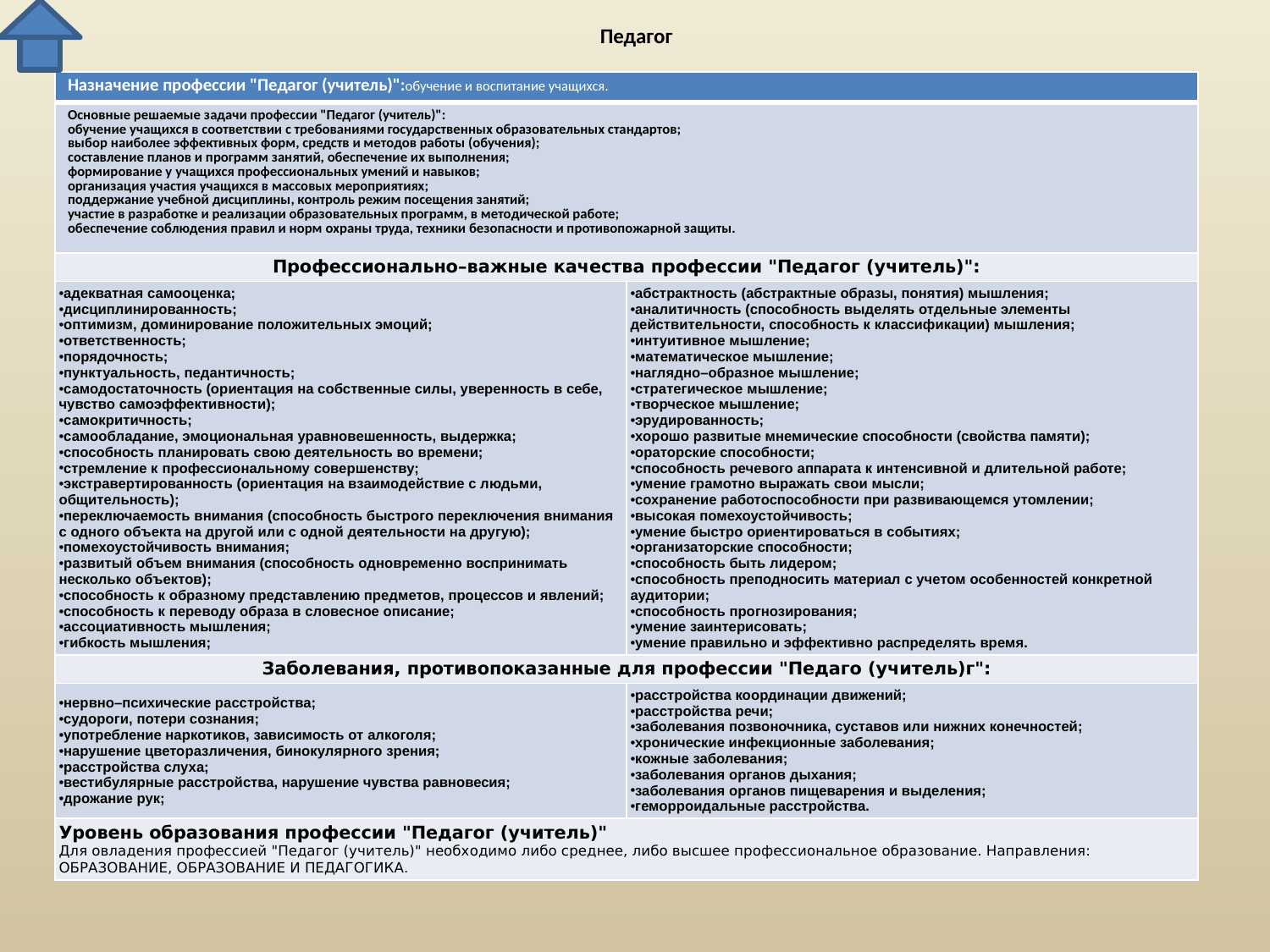

# Педагог
| Назначение профессии "Педагог (учитель)":обучение и воспитание учащихся. |  |
| --- | --- |
| Основные решаемые задачи профессии "Педагог (учитель)": обучение учащихся в соответствии с требованиями государственных образовательных стандартов; выбор наиболее эффективных форм, средств и методов работы (обучения); составление планов и программ занятий, обеспечение их выполнения; формирование у учащихся профессиональных умений и навыков; организация участия учащихся в массовых мероприятиях; поддержание учебной дисциплины, контроль режим посещения занятий; участие в разработке и реализации образовательных программ, в методической работе; обеспечение соблюдения правил и норм охраны труда, техники безопасности и противопожарной защиты. |  |
| Профессионально–важные качества профессии "Педагог (учитель)": |  |
| адекватная самооценка; дисциплинированность; оптимизм, доминирование положительных эмоций; ответственность; порядочность; пунктуальность, педантичность; самодостаточность (ориентация на собственные силы, уверенность в себе, чувство самоэффективности); самокритичность; самообладание, эмоциональная уравновешенность, выдержка; способность планировать свою деятельность во времени; стремление к профессиональному совершенству; экстравертированность (ориентация на взаимодействие с людьми, общительность); переключаемость внимания (способность быстрого переключения внимания с одного объекта на другой или с одной деятельности на другую); помехоустойчивость внимания; развитый объем внимания (способность одновременно воспринимать несколько объектов); способность к образному представлению предметов, процессов и явлений; способность к переводу образа в словесное описание; ассоциативность мышления; гибкость мышления; | абстрактность (абстрактные образы, понятия) мышления; аналитичность (способность выделять отдельные элементы действительности, способность к классификации) мышления; интуитивное мышление; математическое мышление; наглядно–образное мышление; стратегическое мышление; творческое мышление; эрудированность; хорошо развитые мнемические способности (свойства памяти); ораторские способности; способность речевого аппарата к интенсивной и длительной работе; умение грамотно выражать свои мысли; сохранение работоспособности при развивающемся утомлении; высокая помехоустойчивость; умение быстро ориентироваться в событиях; организаторские способности; способность быть лидером; способность преподносить материал с учетом особенностей конкретной аудитории; способность прогнозирования; умение заинтерисовать; умение правильно и эффективно распределять время. |
| Заболевания, противопоказанные для профессии "Педаго (учитель)г": |  |
| нервно–психические расстройства; судороги, потери сознания; употребление наркотиков, зависимость от алкоголя; нарушение цветоразличения, бинокулярного зрения; расстройства слуха; вестибулярные расстройства, нарушение чувства равновесия; дрожание рук; | расстройства координации движений; расстройства речи; заболевания позвоночника, суставов или нижних конечностей; хронические инфекционные заболевания; кожные заболевания; заболевания органов дыхания; заболевания органов пищеварения и выделения; геморроидальные расстройства. |
| Уровень образования профессии "Педагог (учитель)" Для овладения профессией "Педагог (учитель)" необходимо либо среднее, либо высшее профессиональное образование. Направления: ОБРАЗОВАНИЕ, ОБРАЗОВАНИЕ И ПЕДАГОГИКА. |  |